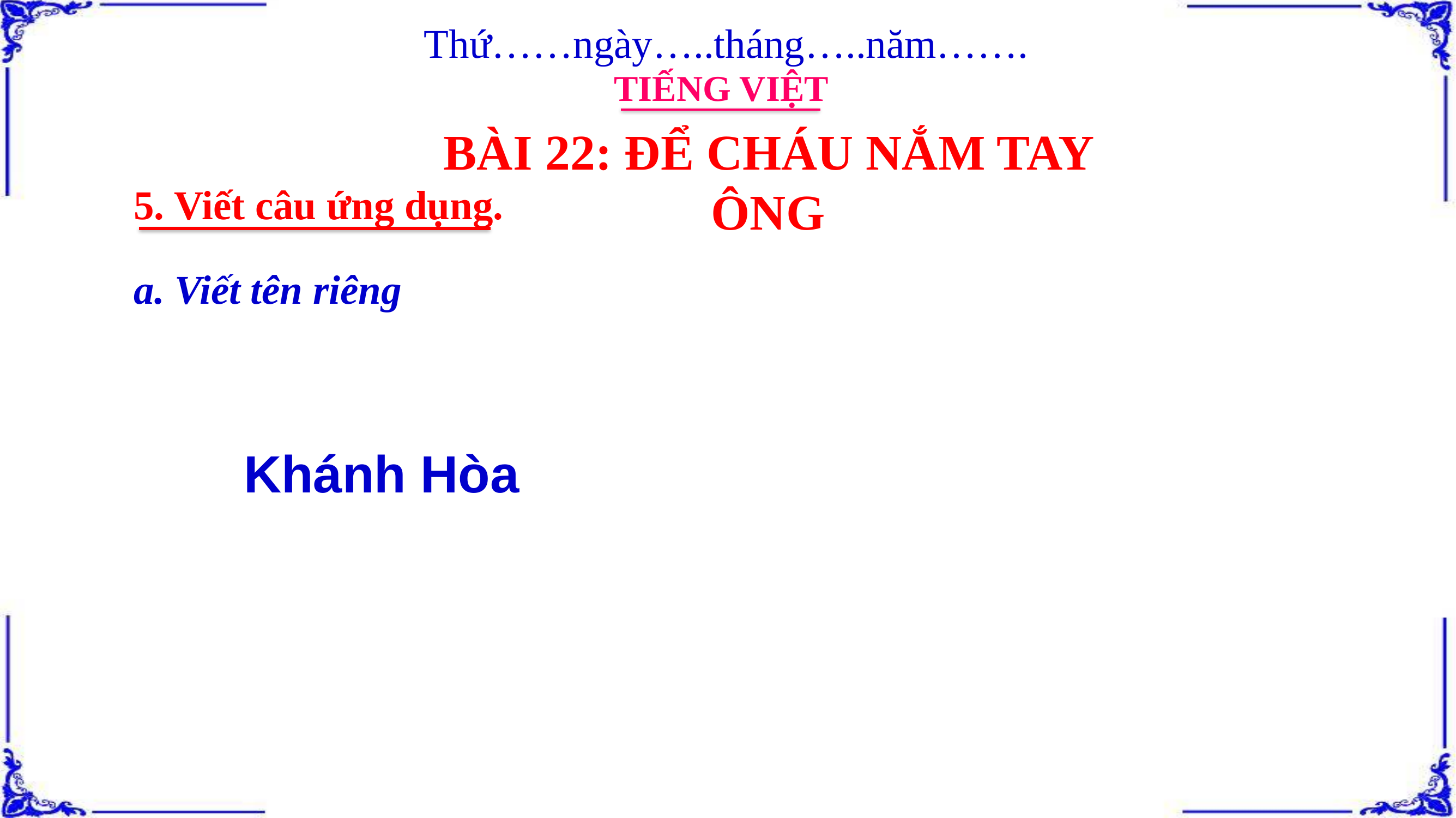

Thứ……ngày…..tháng…..năm…….
TIẾNG VIỆT
BÀI 22: ĐỂ CHÁU NẮM TAY ÔNG
5. Viết câu ứng dụng.
a. Viết tên riêng
Khánh Hòa